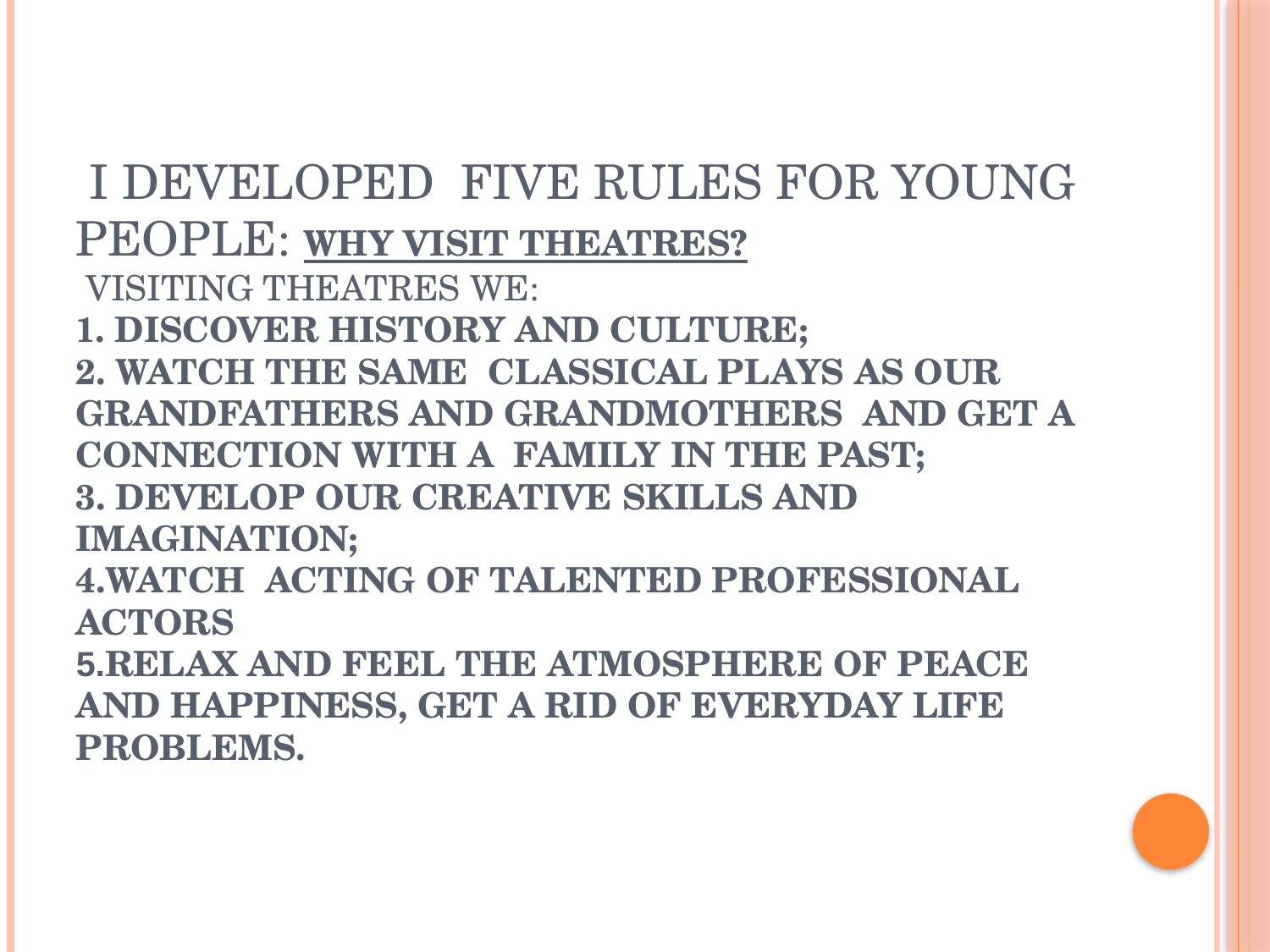

# I developed  five rules for young people: WHY VISIT THEATRES? Visiting theatres we: 1. discover history and culture; 2. watch the same  classical plays as our grandfathers and grandmothers  and get a connection with a  family in the past; 3. develop our creative skills and imagination; 4.watch  acting of talented professional actors 5.relax and feel the atmosphere of peace  and happiness, get a rid of everyday life problems.